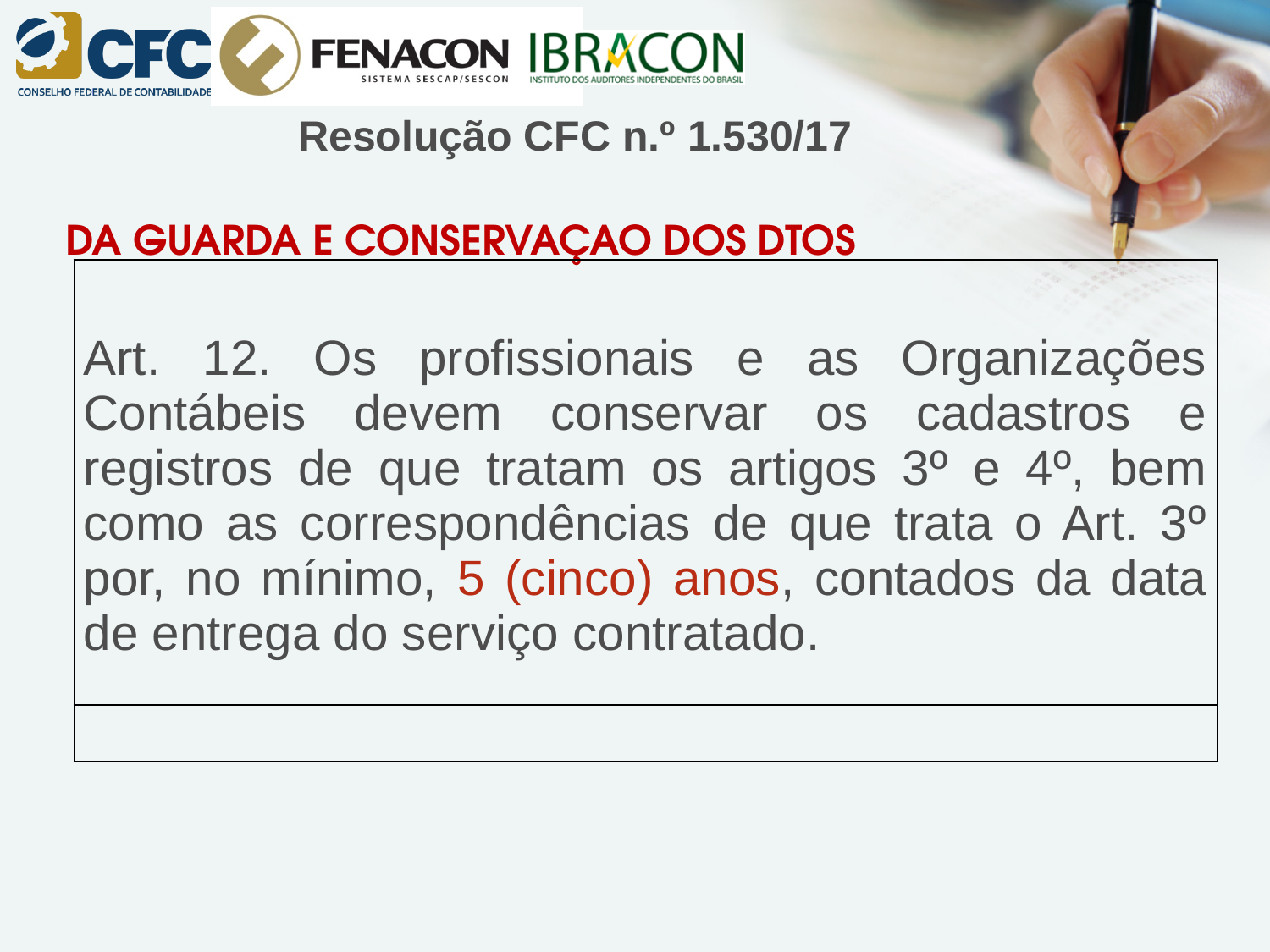

# Resolução CFC n.º 1.530/17

DA GUARDA E CONSERVAÇAO DOS DTOS
| Art. 12. Os profissionais e as Organizações Contábeis devem conservar os cadastros e registros de que tratam os artigos 3º e 4º, bem como as correspondências de que trata o Art. 3º por, no mínimo, 5 (cinco) anos, contados da data de entrega do serviço contratado. |
| --- |
|  |